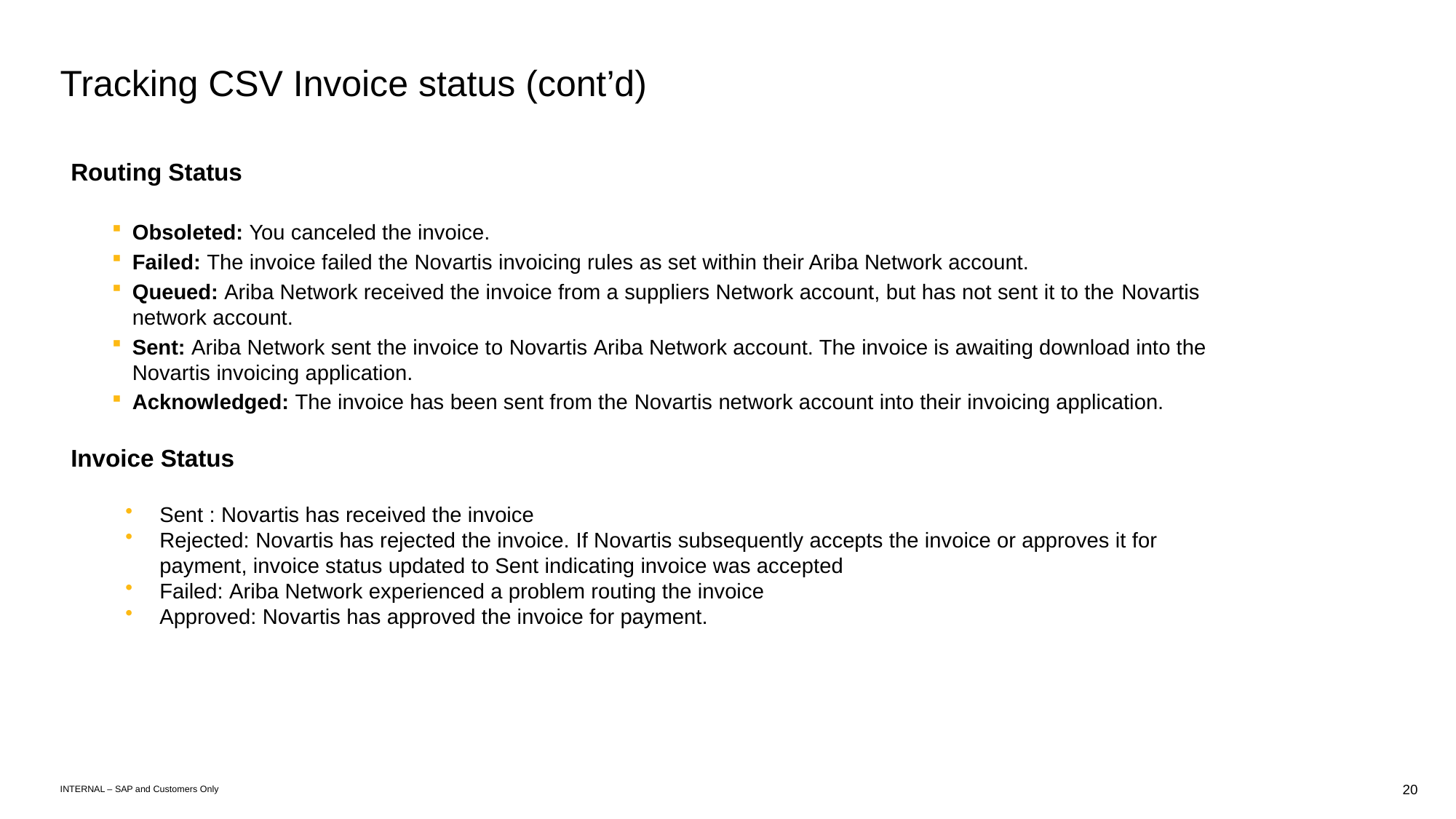

# Tracking CSV Invoice status (cont’d)
Routing Status

Obsoleted: You canceled the invoice.
Failed: The invoice failed the Novartis invoicing rules as set within their Ariba Network account.
Queued: Ariba Network received the invoice from a suppliers Network account, but has not sent it to the Novartis network account.
Sent: Ariba Network sent the invoice to Novartis Ariba Network account. The invoice is awaiting download into the Novartis invoicing application.
Acknowledged: The invoice has been sent from the Novartis network account into their invoicing application.

Invoice Status

Sent : Novartis has received the invoice
Rejected: Novartis has rejected the invoice. If Novartis subsequently accepts the invoice or approves it for payment, invoice status updated to Sent indicating invoice was accepted
Failed: Ariba Network experienced a problem routing the invoice
Approved: Novartis has approved the invoice for payment.